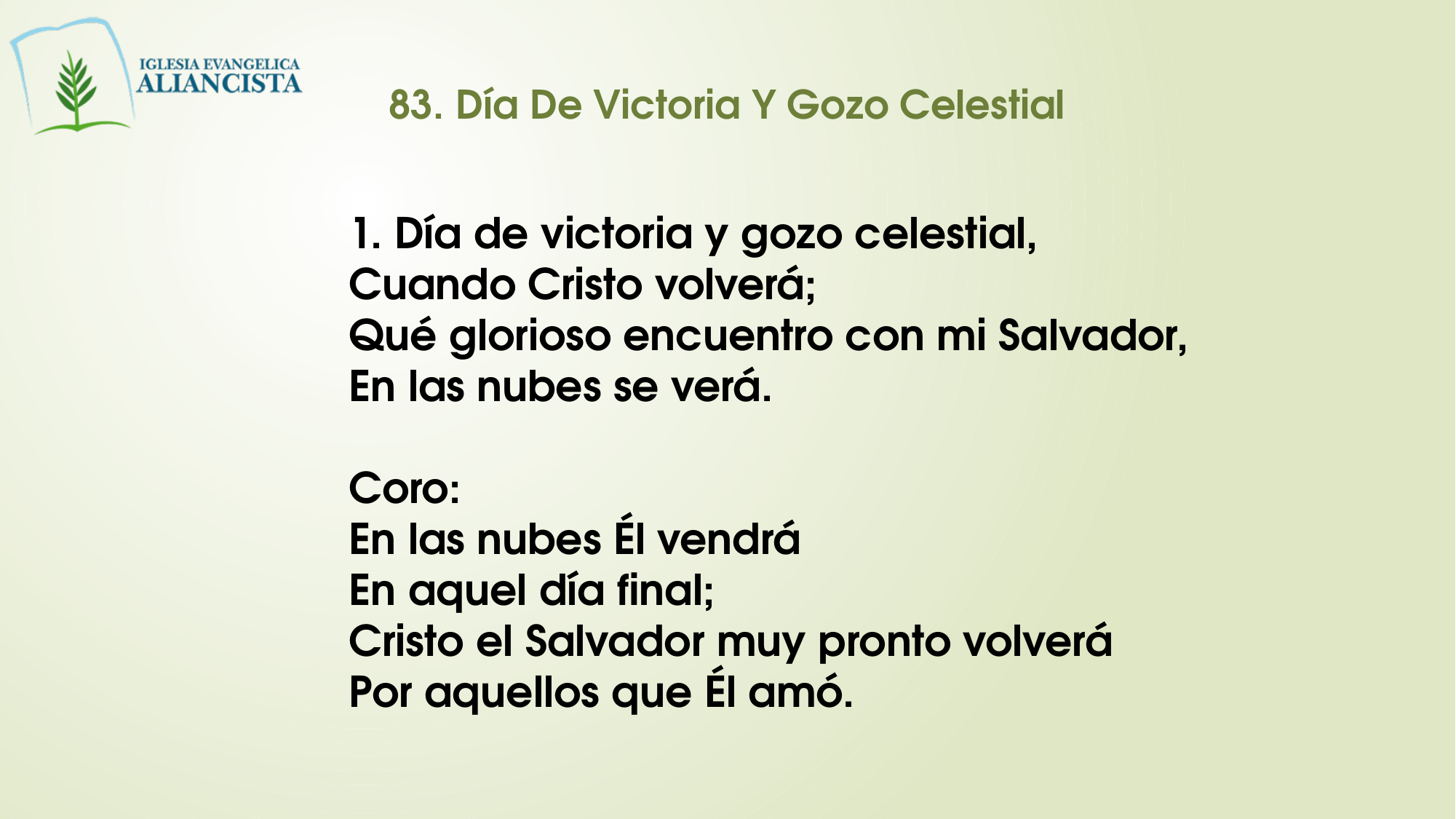

83. Día De Victoria Y Gozo Celestial
1. Día de victoria y gozo celestial,
Cuando Cristo volverá;
Qué glorioso encuentro con mi Salvador,
En las nubes se verá.

Coro:
En las nubes Él vendrá
En aquel día final;
Cristo el Salvador muy pronto volverá
Por aquellos que Él amó.